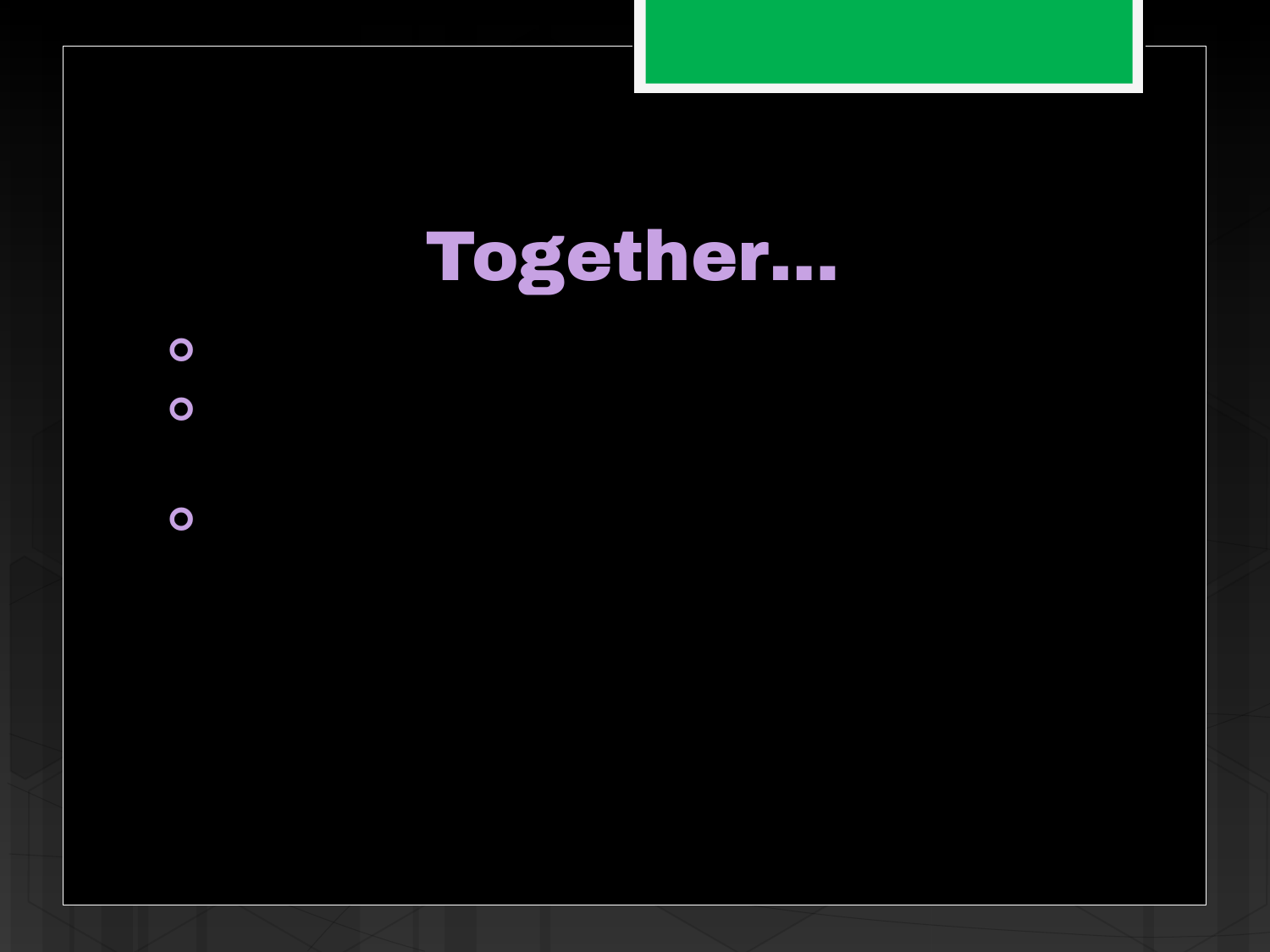

# Together…
Question 2 on 138
What was you claim for “America the not-so-beautiful”?
Let’s scan the article and see if we can find examples of reasons and evidence.